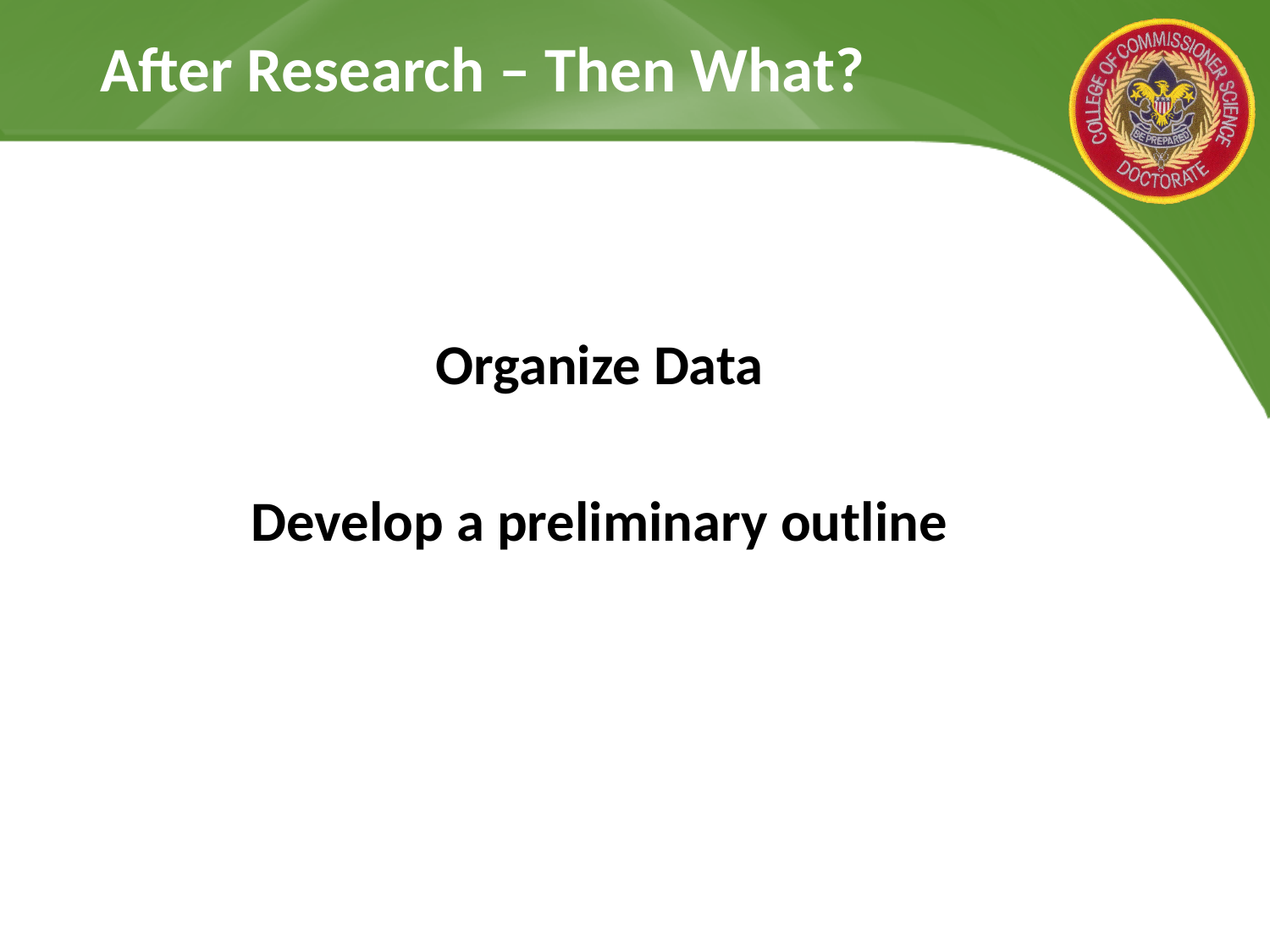

# After Research – Then What?
Organize Data

Develop a preliminary outline